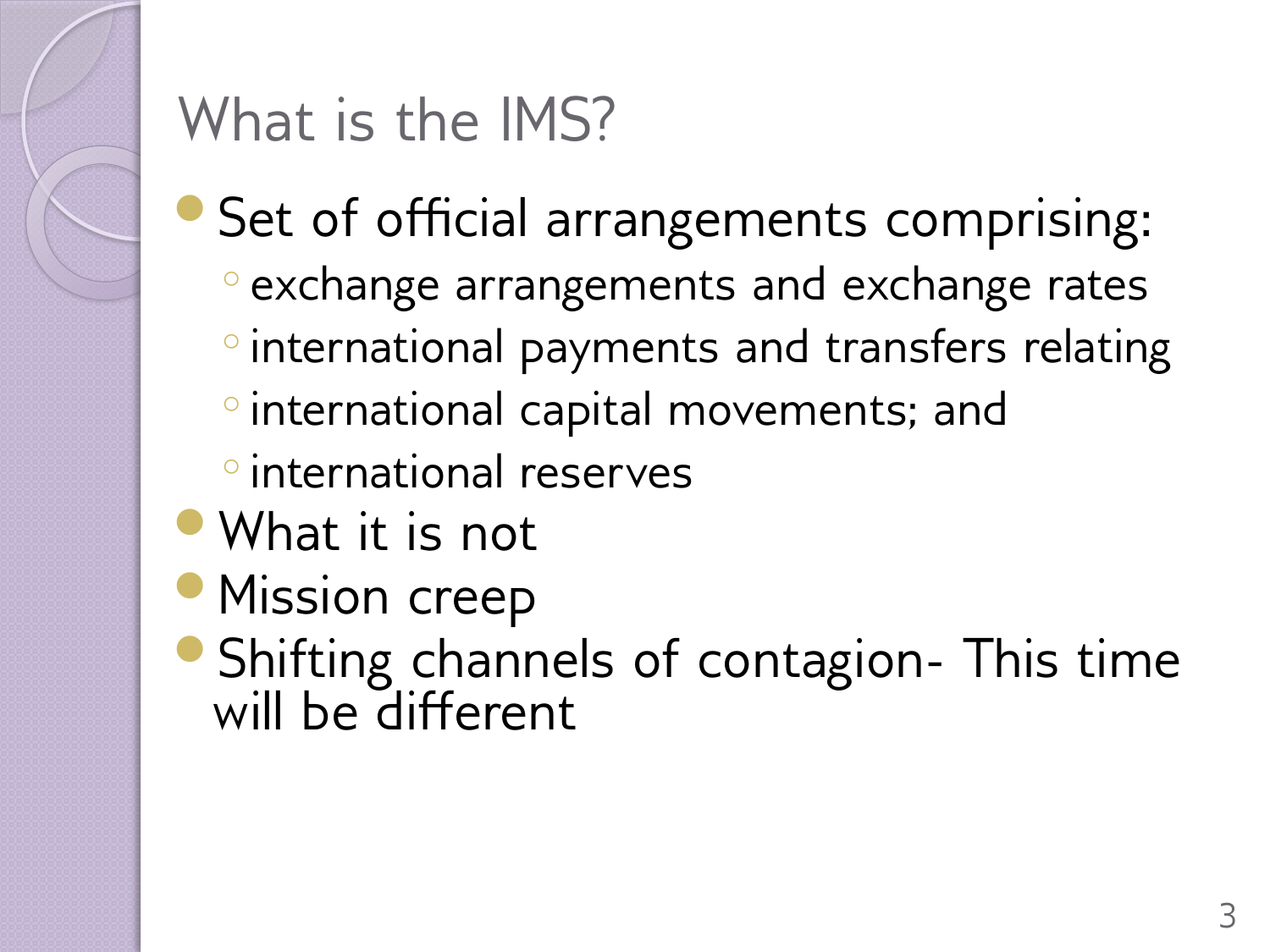

# What is the IMS?
Set of official arrangements comprising:
exchange arrangements and exchange rates
international payments and transfers relating
international capital movements; and
international reserves
What it is not
Mission creep
Shifting channels of contagion- This time will be different
3